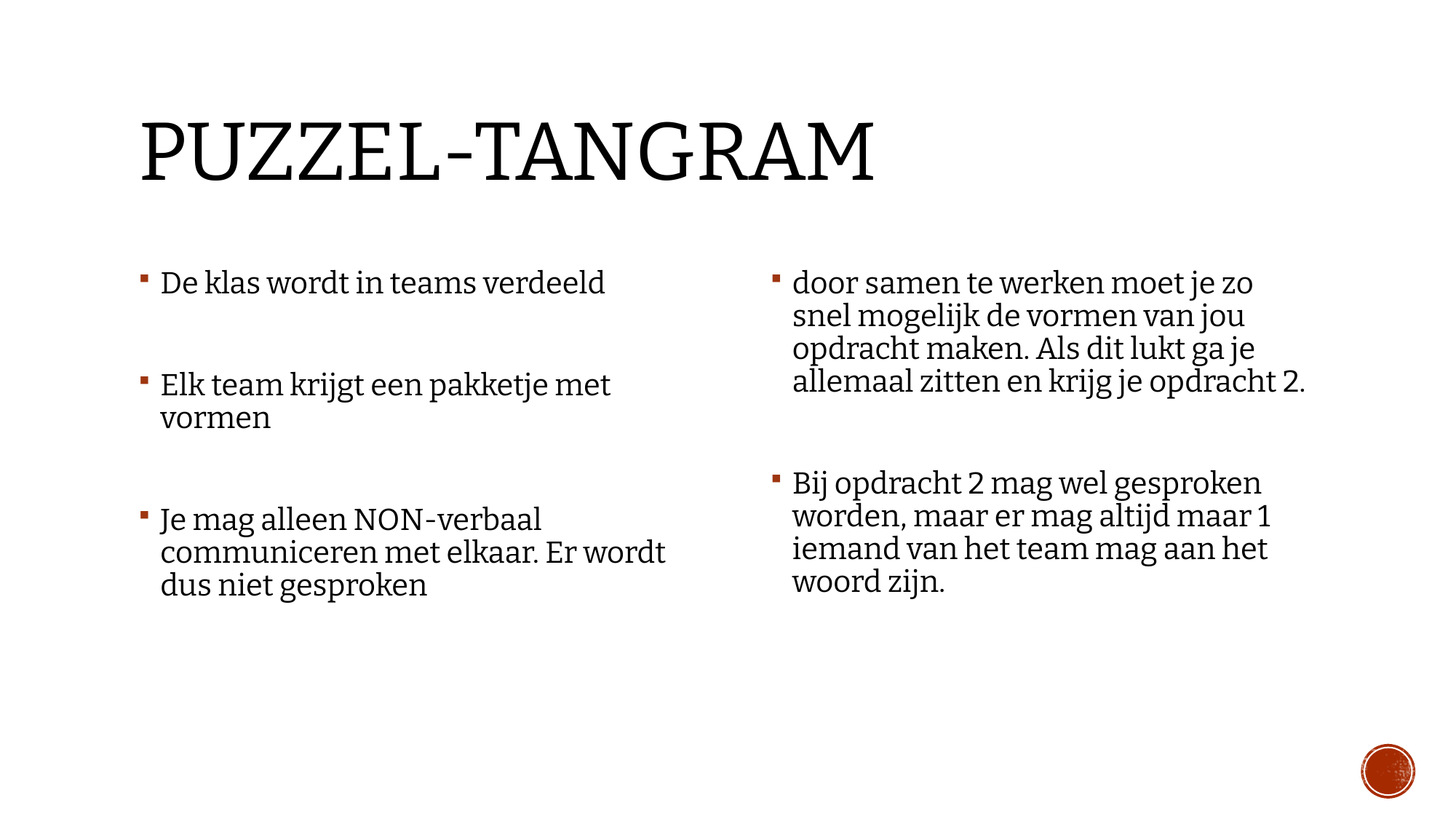

# Puzzel-Tangram
De klas wordt in teams verdeeld

Elk team krijgt een pakketje met vormen

Je mag alleen NON-verbaal communiceren met elkaar. Er wordt dus niet gesproken
door samen te werken moet je zo snel mogelijk de vormen van jou opdracht maken. Als dit lukt ga je allemaal zitten en krijg je opdracht 2.

Bij opdracht 2 mag wel gesproken worden, maar er mag altijd maar 1 iemand van het team mag aan het woord zijn.